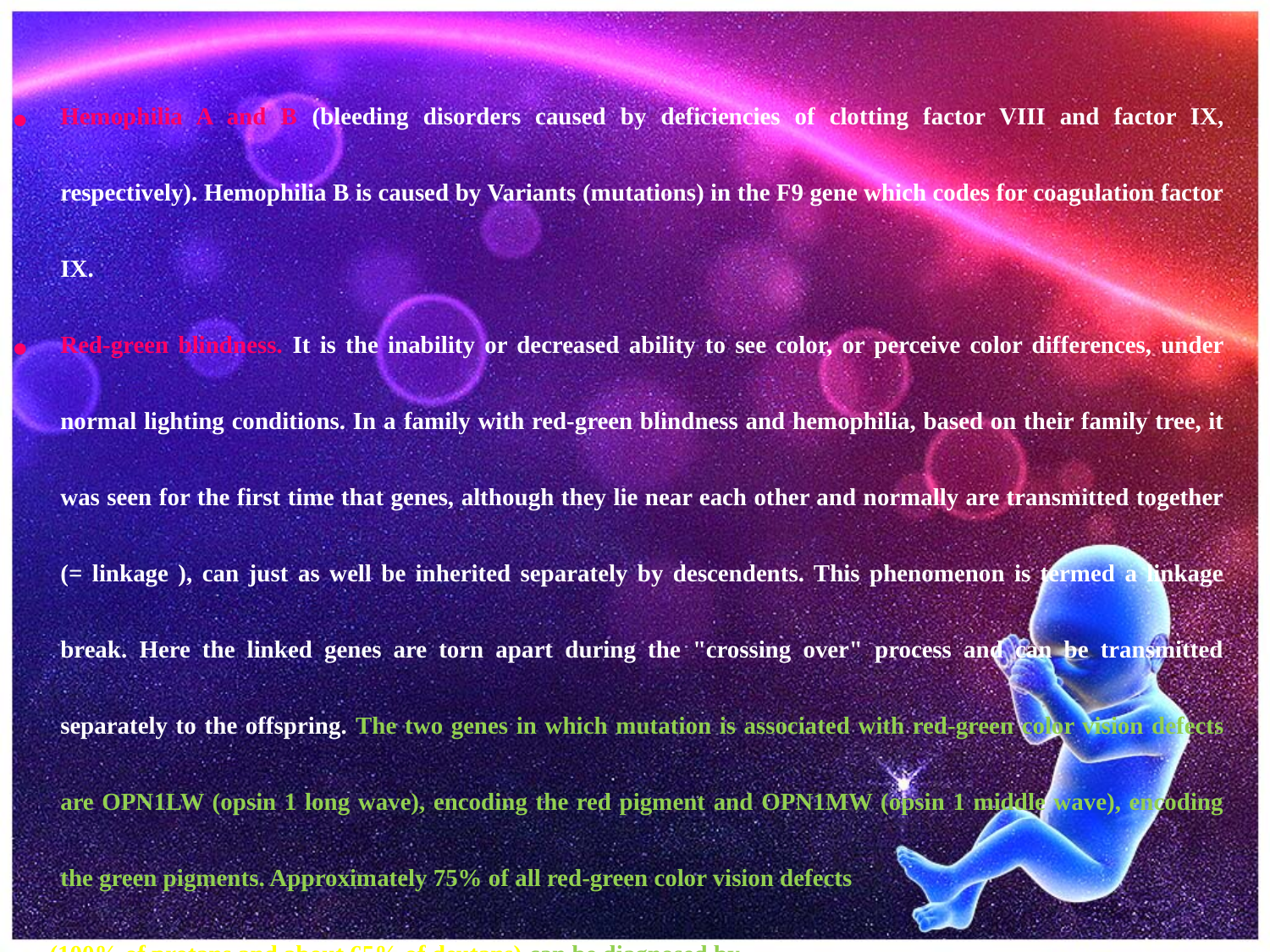

Hemophilia A and B (bleeding disorders caused by deficiencies of clotting factor VIII and factor IX, respectively). Hemophilia B is caused by Variants (mutations) in the F9 gene which codes for coagulation factor IX.
Red-green blindness. It is the inability or decreased ability to see color, or perceive color differences, under normal lighting conditions. In a family with red-green blindness and hemophilia, based on their family tree, it was seen for the first time that genes, although they lie near each other and normally are transmitted together (= linkage ), can just as well be inherited separately by descendents. This phenomenon is termed a linkage break. Here the linked genes are torn apart during the "crossing over" process and can be transmitted separately to the offspring. The two genes in which mutation is associated with red-green color vision defects are OPN1LW (opsin 1 long wave), encoding the red pigment and OPN1MW (opsin 1 middle wave), encoding the green pigments. Approximately 75% of all red-green color vision defects
      (100% of protans and about 65% of deutans) can be diagnosed by
       molecular genetic testing for these genes.